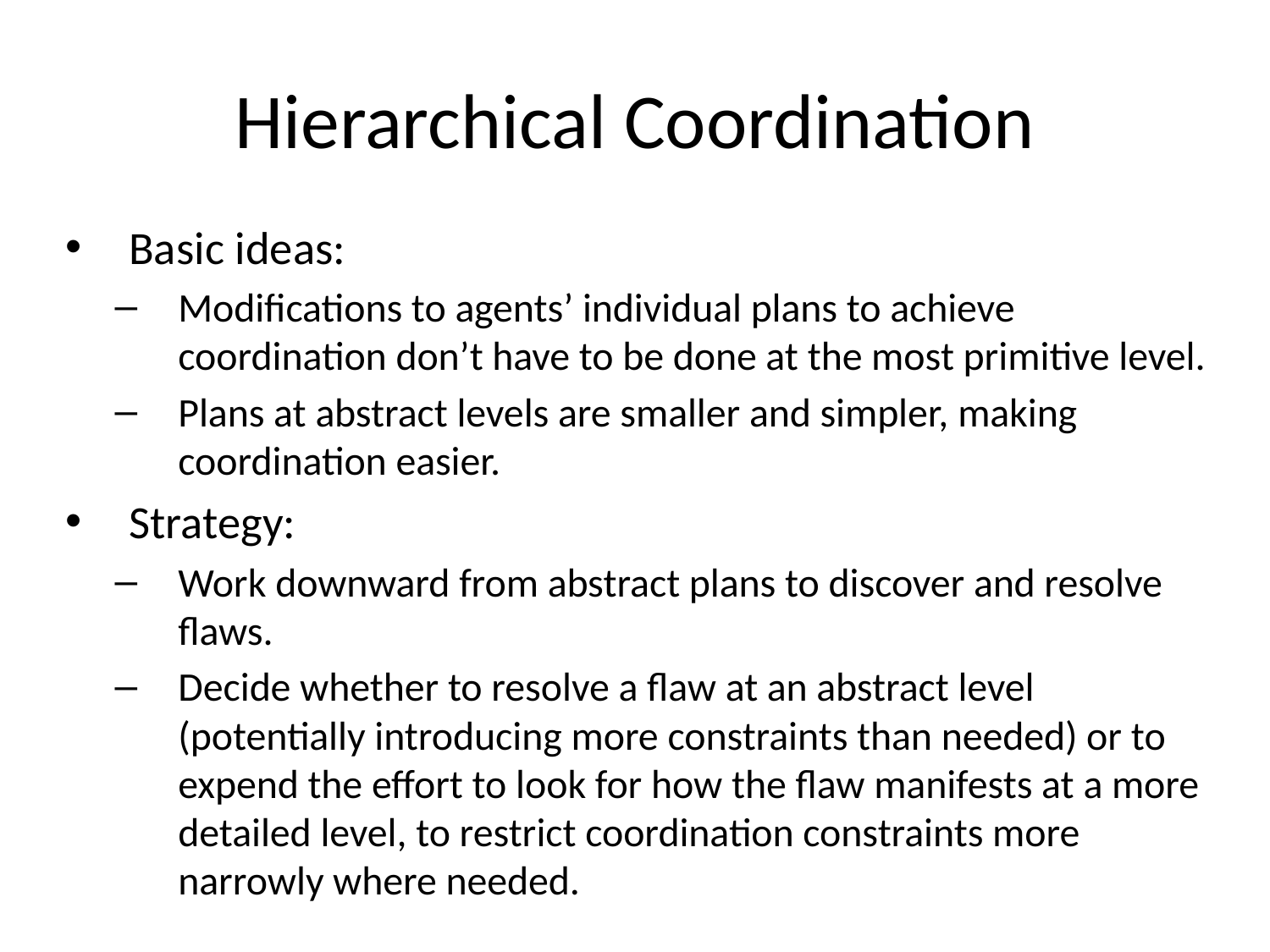

# Hierarchical Coordination
Basic ideas:
Modifications to agents’ individual plans to achieve coordination don’t have to be done at the most primitive level.
Plans at abstract levels are smaller and simpler, making coordination easier.
Strategy:
Work downward from abstract plans to discover and resolve flaws.
Decide whether to resolve a flaw at an abstract level (potentially introducing more constraints than needed) or to expend the effort to look for how the flaw manifests at a more detailed level, to restrict coordination constraints more narrowly where needed.